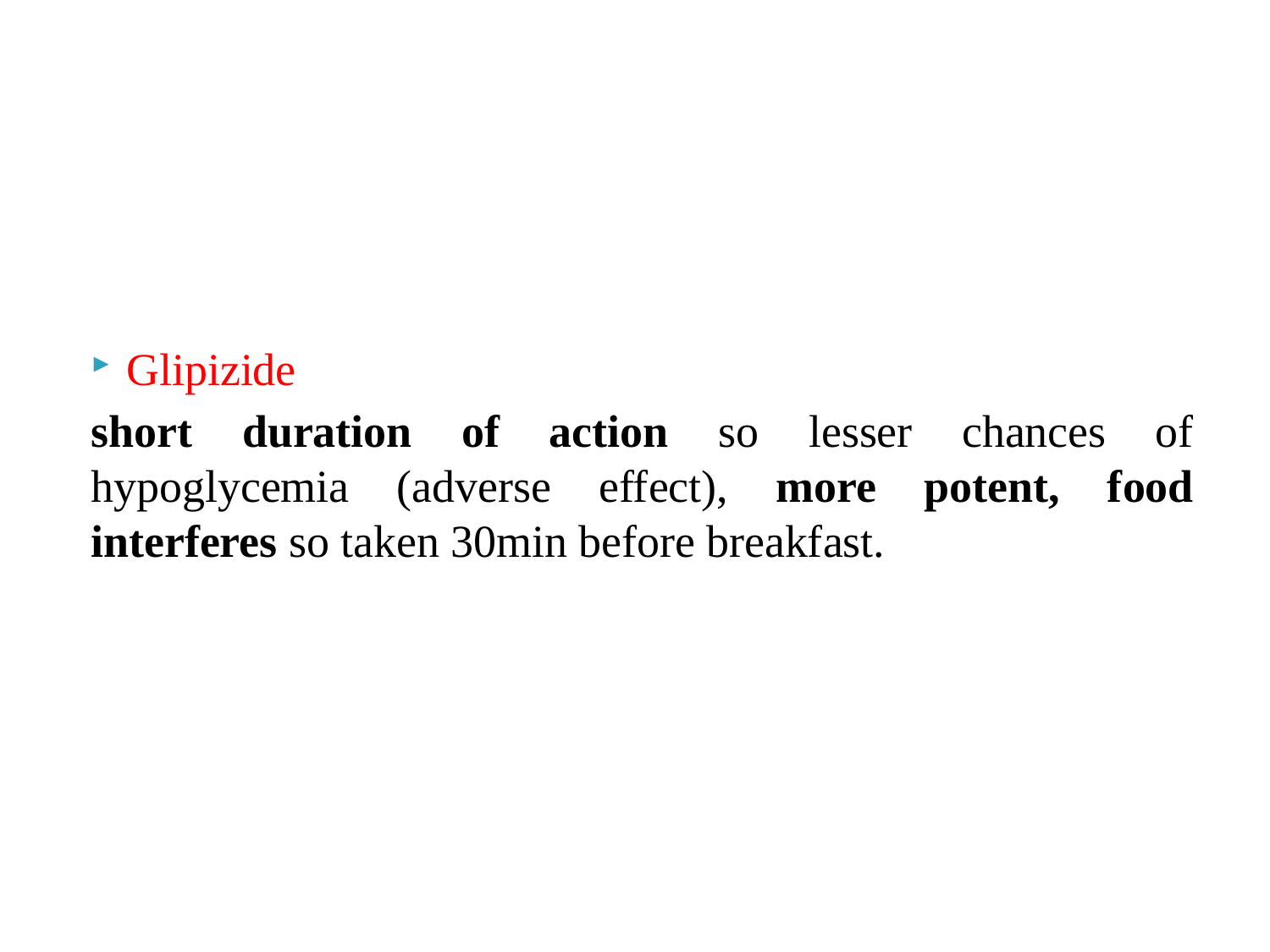

#

Glipizide
short duration of action so lesser chances of hypoglycemia (adverse effect), more potent, food interferes so taken 30min before breakfast.